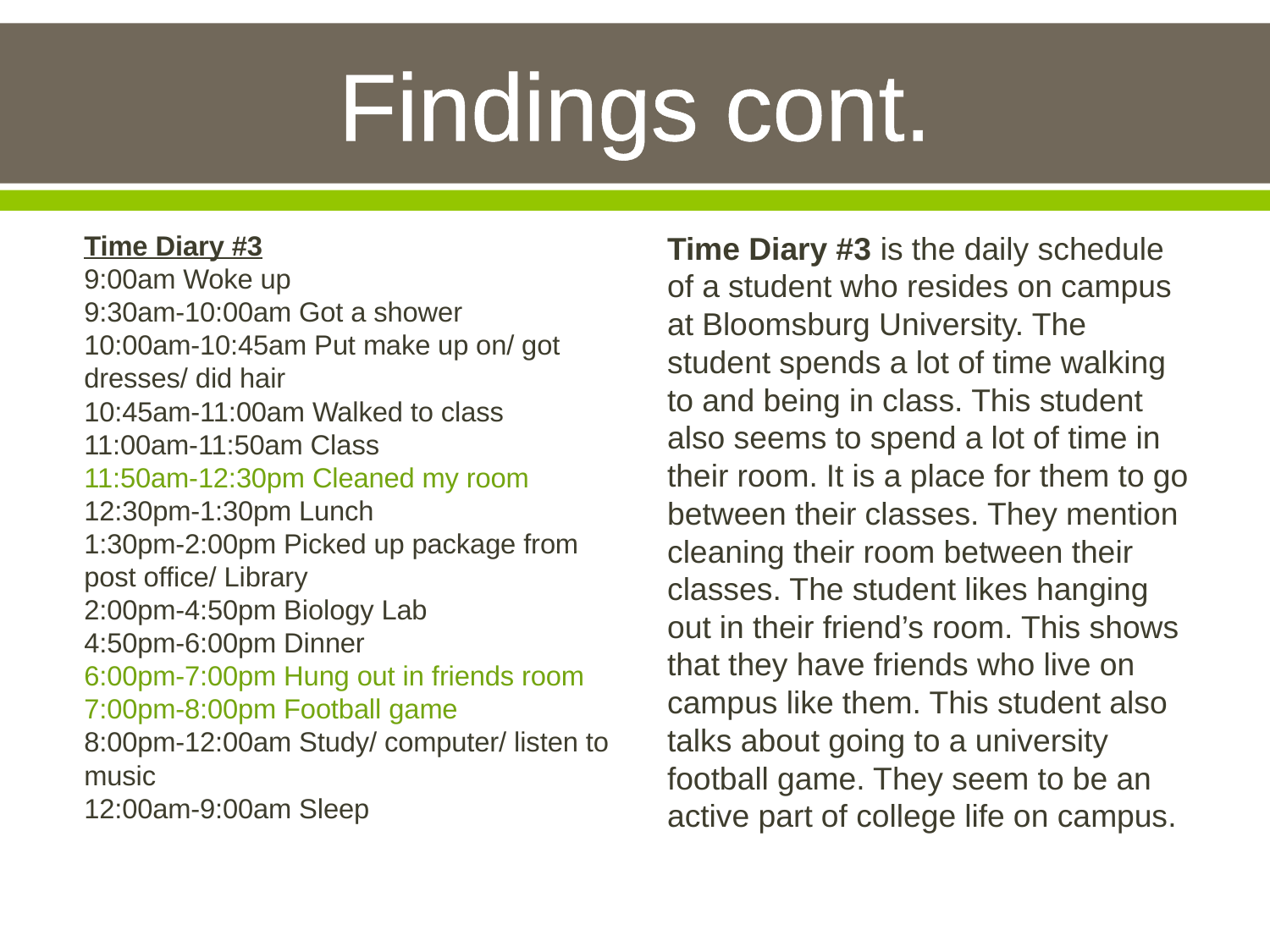

# Findings cont.
Time Diary #3
9:00am Woke up
9:30am-10:00am Got a shower
10:00am-10:45am Put make up on/ got dresses/ did hair
10:45am-11:00am Walked to class
11:00am-11:50am Class
11:50am-12:30pm Cleaned my room
12:30pm-1:30pm Lunch
1:30pm-2:00pm Picked up package from post office/ Library
2:00pm-4:50pm Biology Lab
4:50pm-6:00pm Dinner
6:00pm-7:00pm Hung out in friends room
7:00pm-8:00pm Football game
8:00pm-12:00am Study/ computer/ listen to music
12:00am-9:00am Sleep

Time Diary #3 is the daily schedule of a student who resides on campus at Bloomsburg University. The student spends a lot of time walking to and being in class. This student also seems to spend a lot of time in their room. It is a place for them to go between their classes. They mention cleaning their room between their classes. The student likes hanging out in their friend’s room. This shows that they have friends who live on campus like them. This student also talks about going to a university football game. They seem to be an active part of college life on campus.